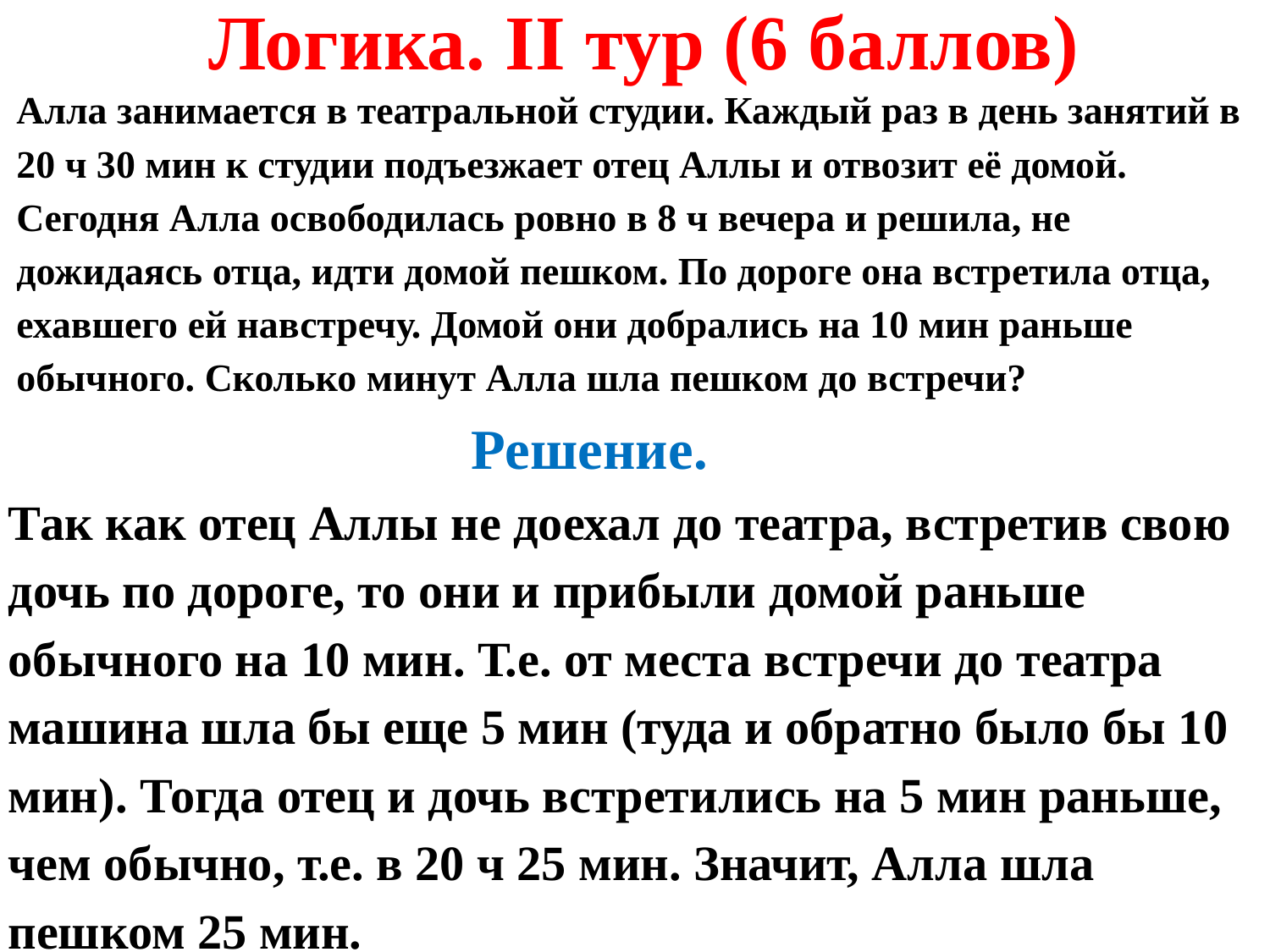

Логика. II тур (6 баллов)
Алла занимается в театральной студии. Каждый раз в день занятий в 20 ч 30 мин к студии подъезжает отец Аллы и отвозит её домой. Сегодня Алла освободилась ровно в 8 ч вечера и решила, не дожидаясь отца, идти домой пешком. По дороге она встретила отца, ехавшего ей навстречу. Домой они добрались на 10 мин раньше обычного. Сколько минут Алла шла пешком до встречи?
Решение.

Так как отец Аллы не доехал до театра, встретив свою дочь по дороге, то они и прибыли домой раньше обычного на 10 мин. Т.е. от места встречи до театра машина шла бы еще 5 мин (туда и обратно было бы 10 мин). Тогда отец и дочь встретились на 5 мин раньше, чем обычно, т.е. в 20 ч 25 мин. Значит, Алла шла пешком 25 мин.